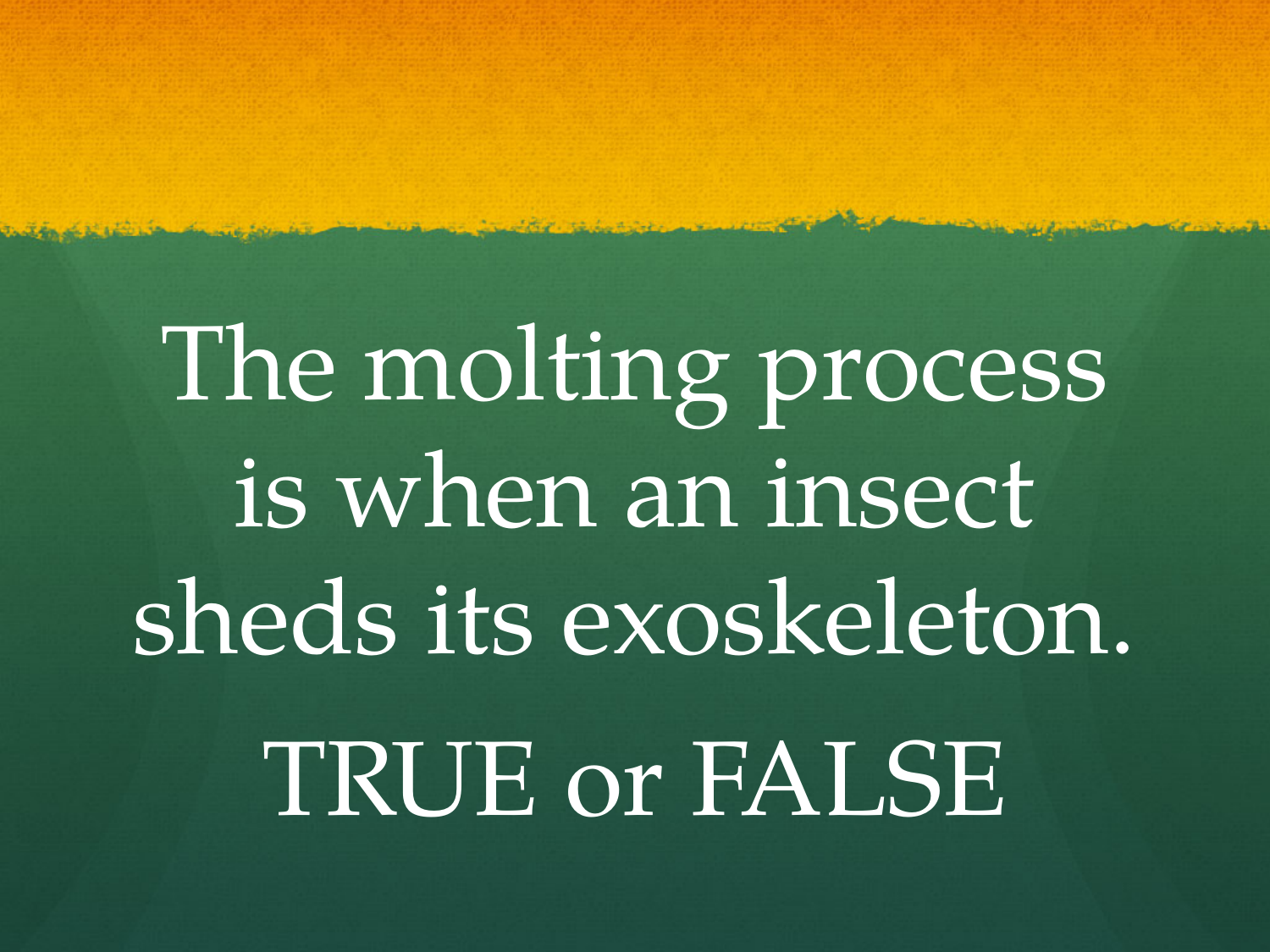

#
The molting process is when an insect sheds its exoskeleton.
TRUE or FALSE